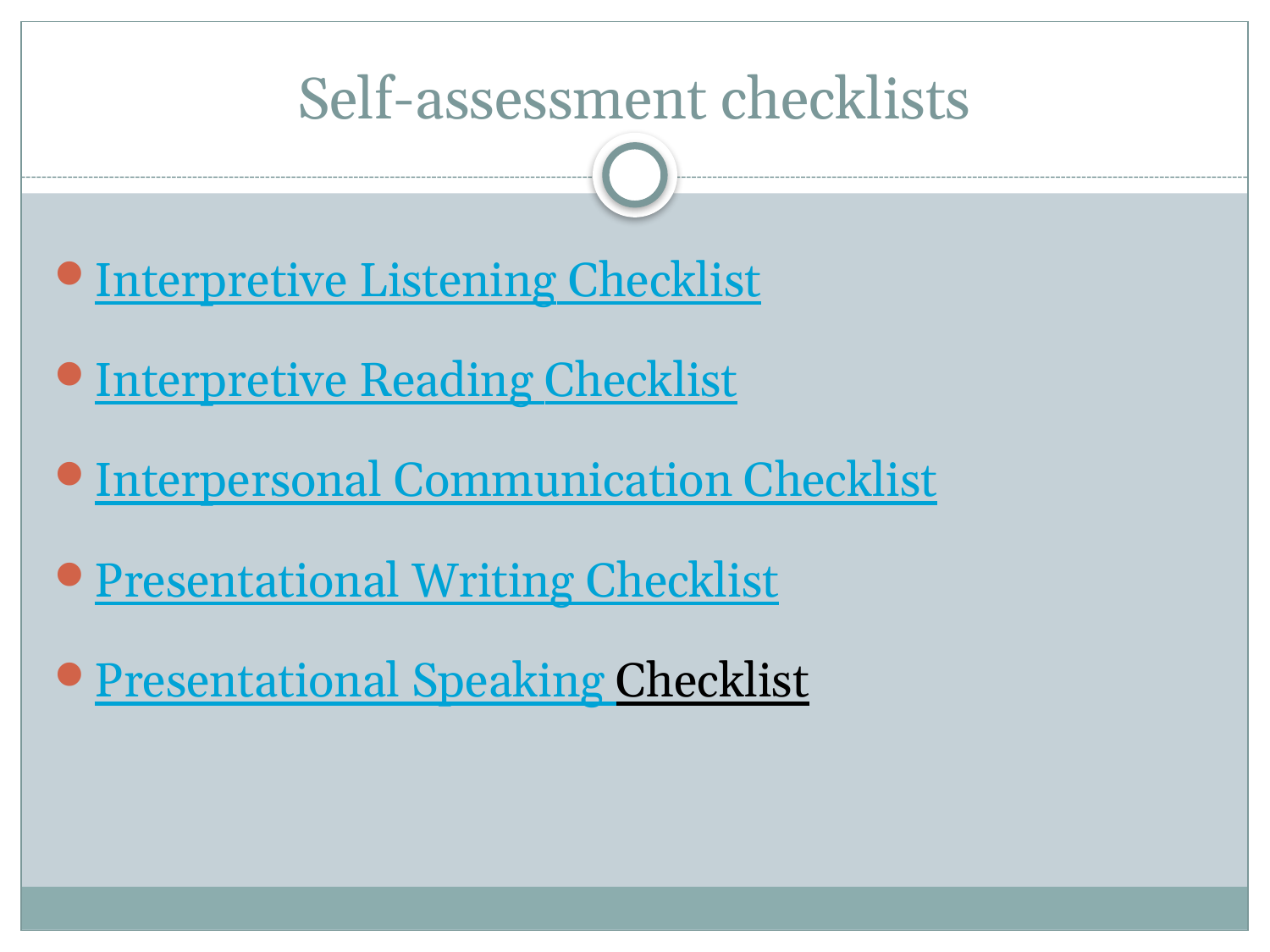

# Self-assessment checklists
Interpretive Listening Checklist
Interpretive Reading Checklist
Interpersonal Communication Checklist
Presentational Writing Checklist
Presentational Speaking Checklist